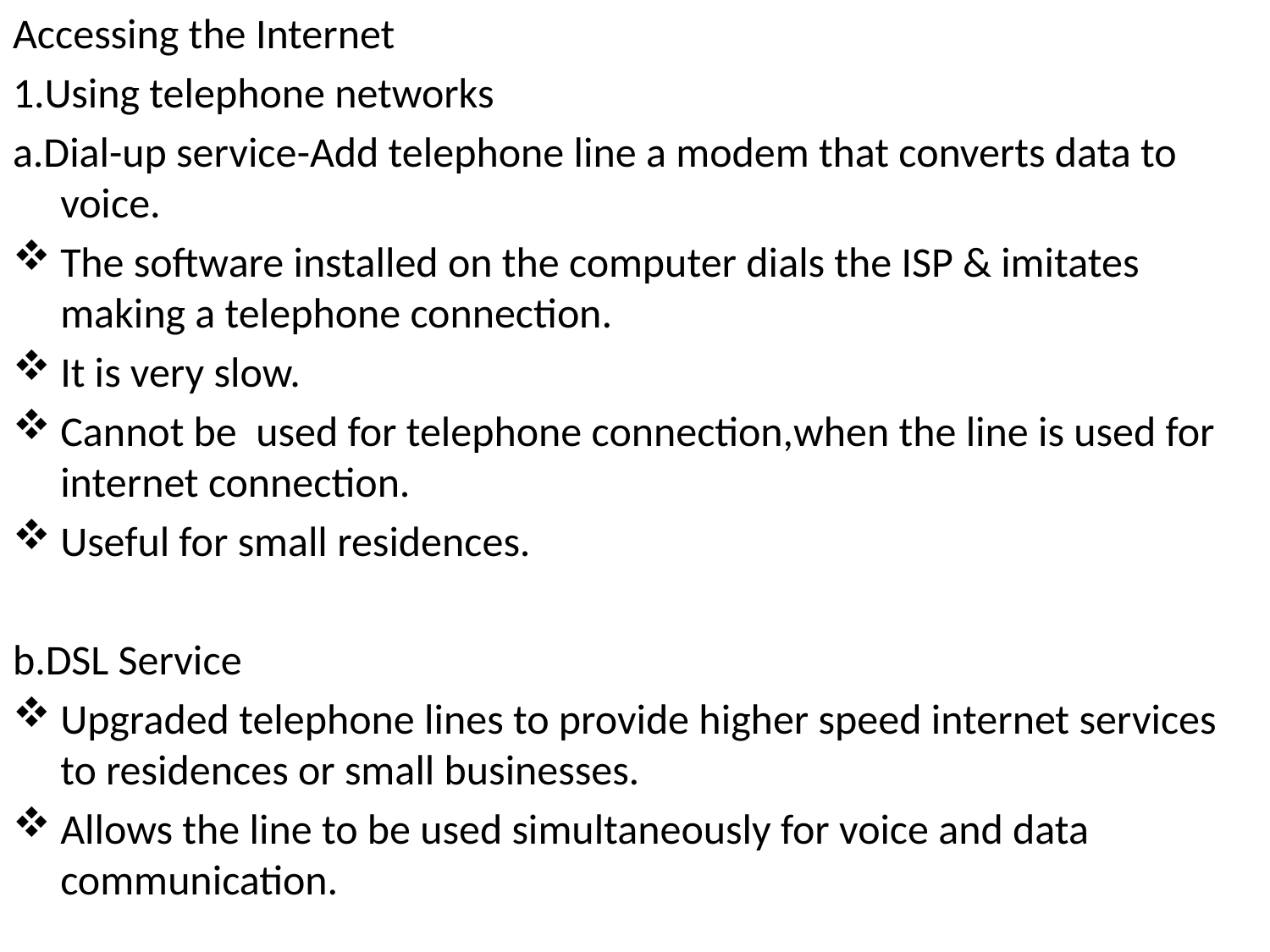

Accessing the Internet
1.Using telephone networks
a.Dial-up service-Add telephone line a modem that converts data to voice.
The software installed on the computer dials the ISP & imitates making a telephone connection.
It is very slow.
Cannot be  used for telephone connection,when the line is used for internet connection.
Useful for small residences.

b.DSL Service
Upgraded telephone lines to provide higher speed internet services to residences or small businesses.
Allows the line to be used simultaneously for voice and data communication.
#